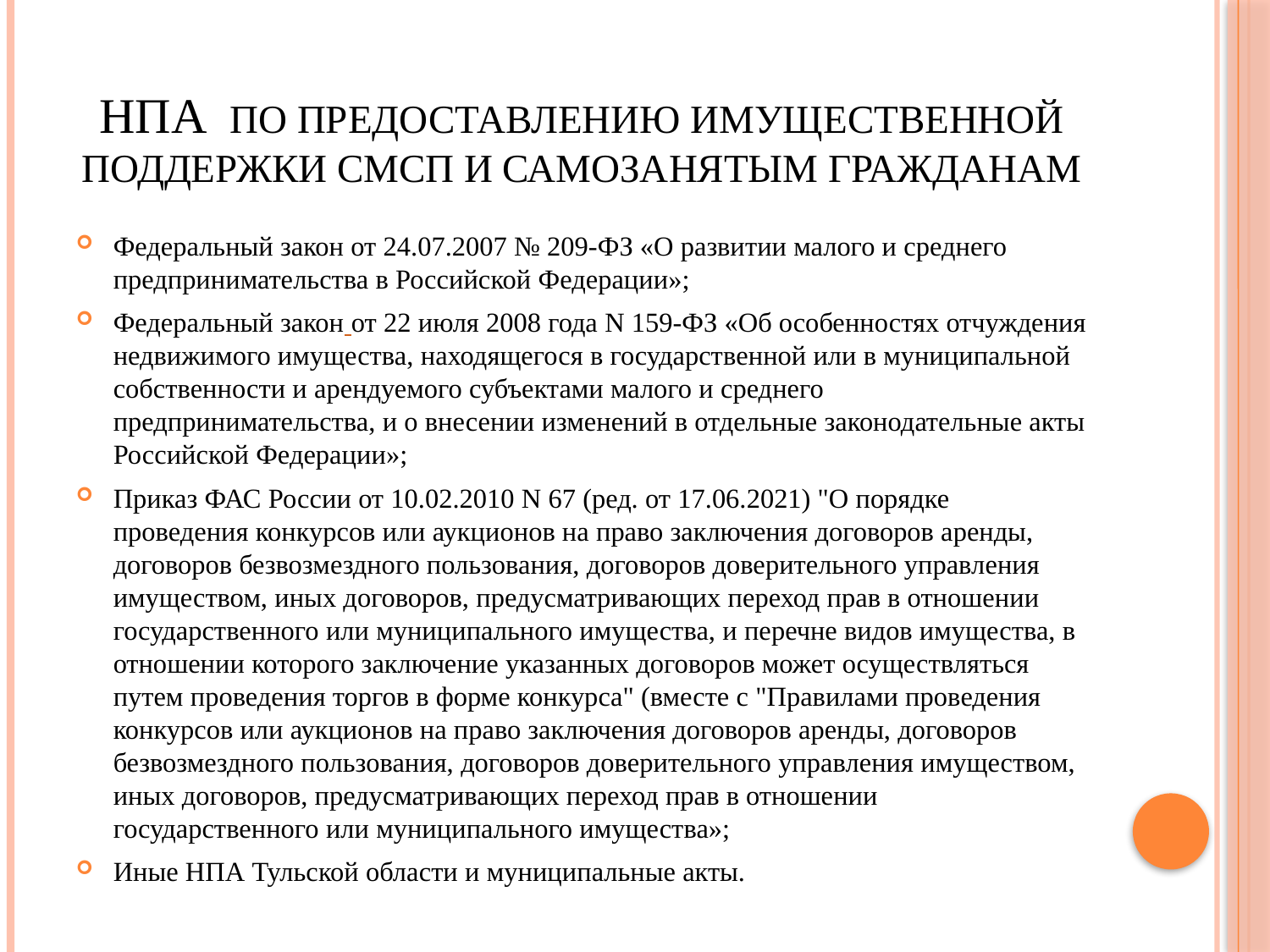

# НПА  по предоставлению имущественной поддержки СМСП и самозанятым гражданам
Федеральный закон от 24.07.2007 № 209-ФЗ «О развитии малого и среднего предпринимательства в Российской Федерации»;
Федеральный закон от 22 июля 2008 года N 159-ФЗ «Об особенностях отчуждения недвижимого имущества, находящегося в государственной или в муниципальной собственности и арендуемого субъектами малого и среднего предпринимательства, и о внесении изменений в отдельные законодательные акты Российской Федерации»;
Приказ ФАС России от 10.02.2010 N 67 (ред. от 17.06.2021) "О порядке проведения конкурсов или аукционов на право заключения договоров аренды, договоров безвозмездного пользования, договоров доверительного управления имуществом, иных договоров, предусматривающих переход прав в отношении государственного или муниципального имущества, и перечне видов имущества, в отношении которого заключение указанных договоров может осуществляться путем проведения торгов в форме конкурса" (вместе с "Правилами проведения конкурсов или аукционов на право заключения договоров аренды, договоров безвозмездного пользования, договоров доверительного управления имуществом, иных договоров, предусматривающих переход прав в отношении государственного или муниципального имущества»;
Иные НПА Тульской области и муниципальные акты.